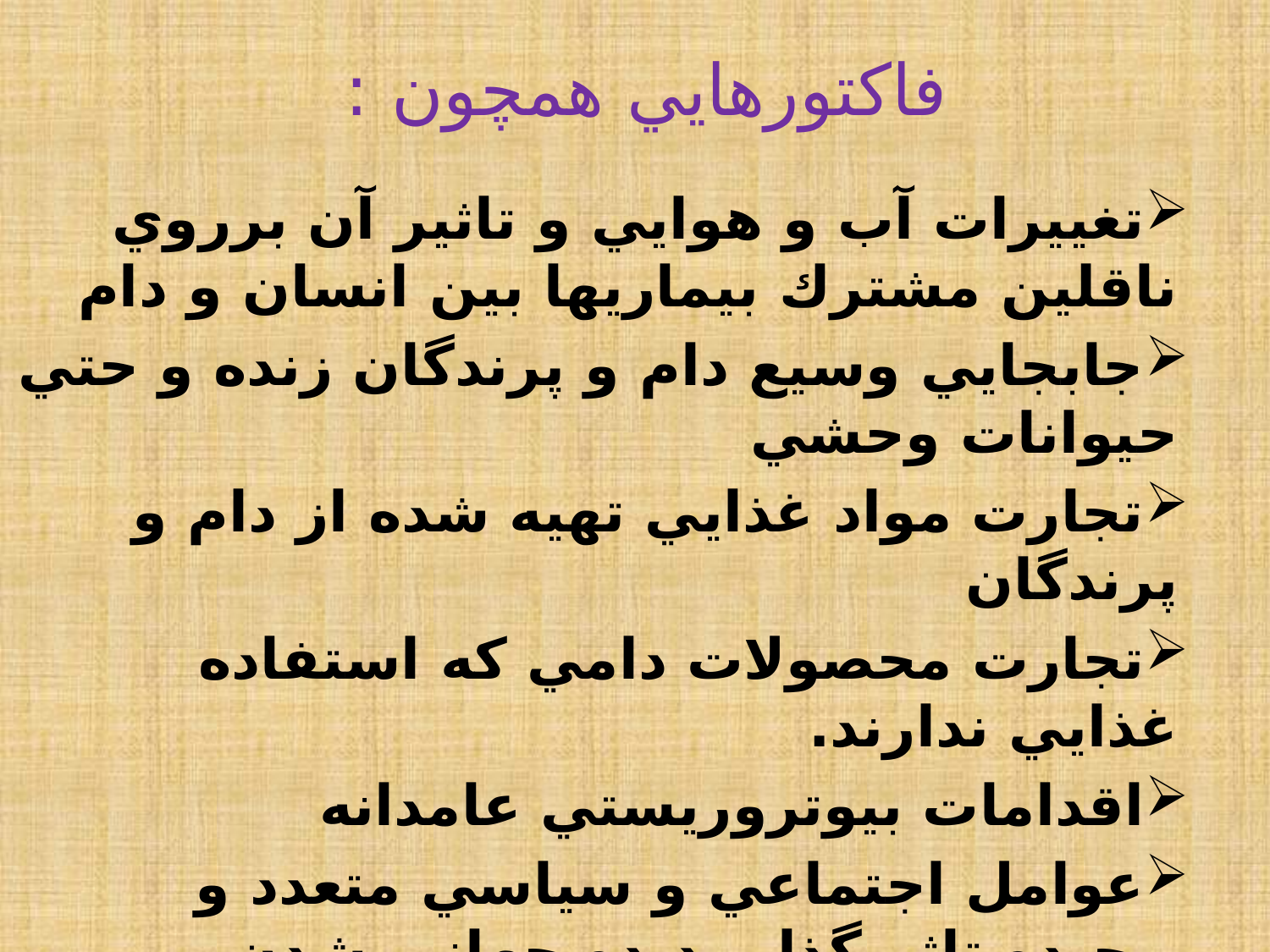

# فاكتورهايي همچون :
تغييرات آب و هوايي و تاثير آن برروي ناقلين مشترك بيماريها بين انسان و دام
جابجايي وسيع دام و پرندگان زنده و حتي حيوانات وحشي
تجارت مواد غذايي تهيه شده از دام و پرندگان
تجارت محصولات دامي كه استفاده غذايي ندارند.
اقدامات بيوتروريستي عامدانه
عوامل اجتماعي و سياسي متعدد و پيچيده تاثيرگذار پديده جهاني شدن